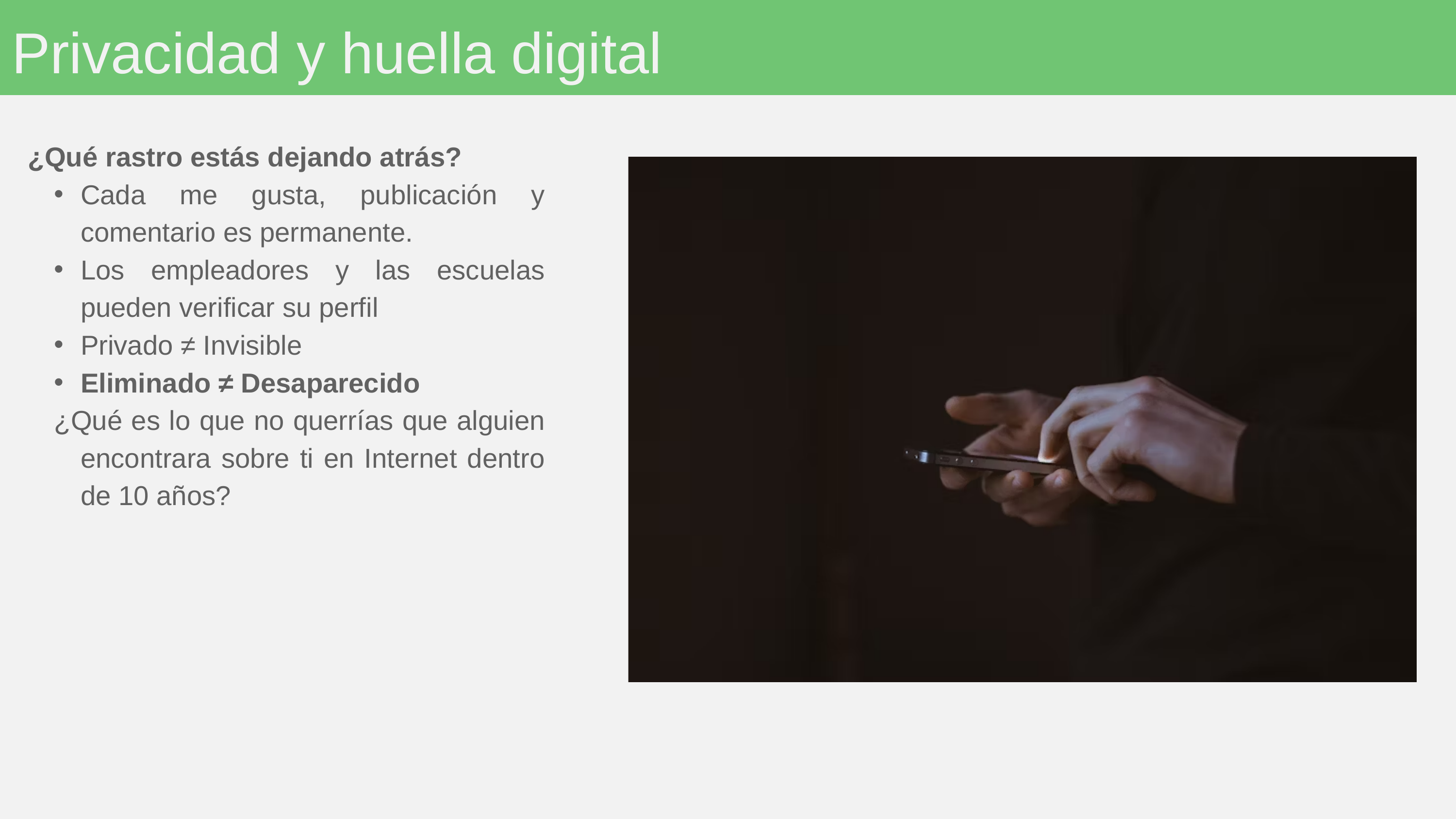

Privacidad y huella digital
¿Qué rastro estás dejando atrás?
Cada me gusta, publicación y comentario es permanente.
Los empleadores y las escuelas pueden verificar su perfil
Privado ≠ Invisible
Eliminado ≠ Desaparecido
¿Qué es lo que no querrías que alguien encontrara sobre ti en Internet dentro de 10 años?